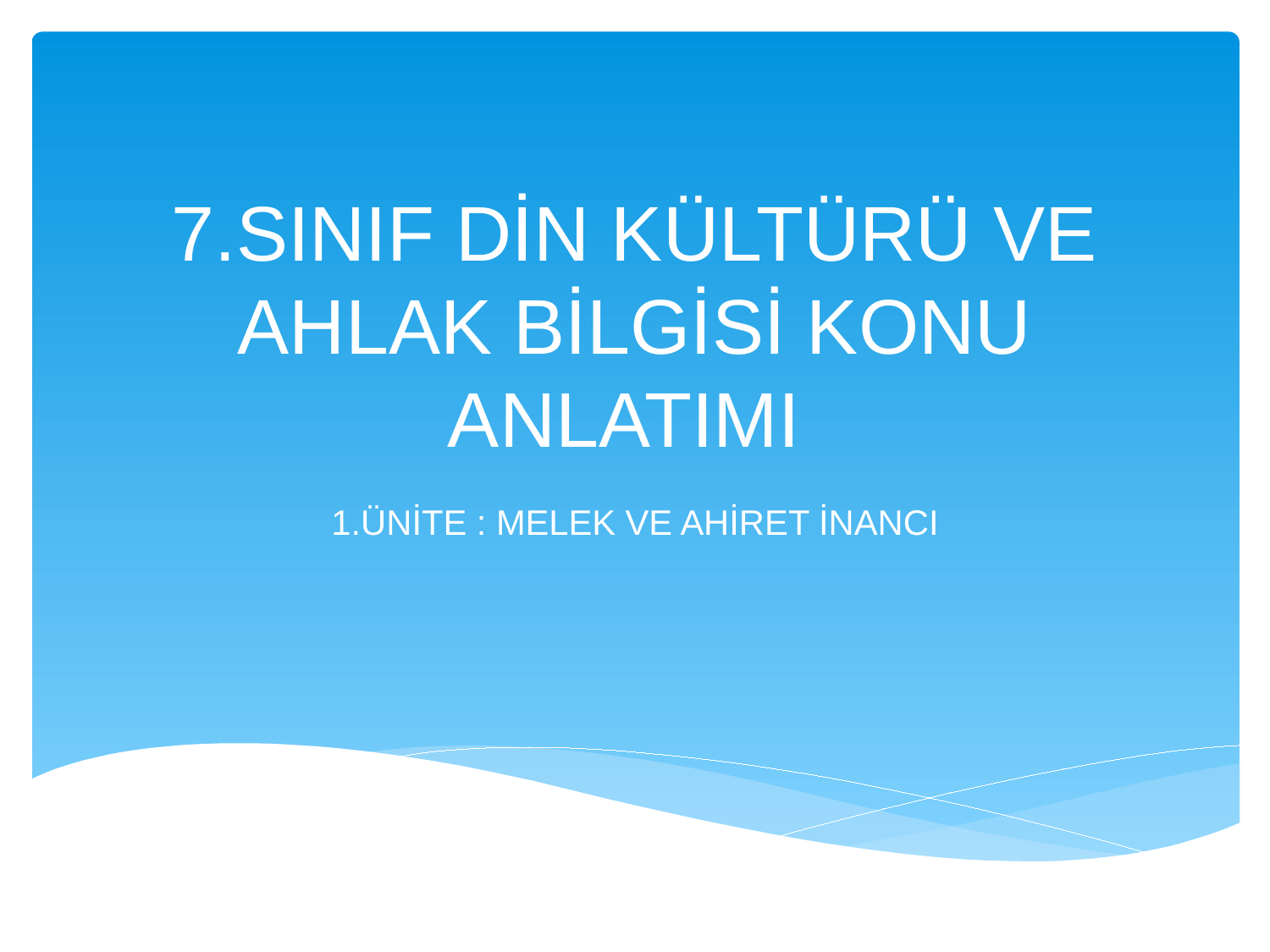

# 7.SINIF DİN KÜLTÜRÜ VE AHLAK BİLGİSİ KONU ANLATIMI
1.ÜNİTE : MELEK VE AHİRET İNANCI